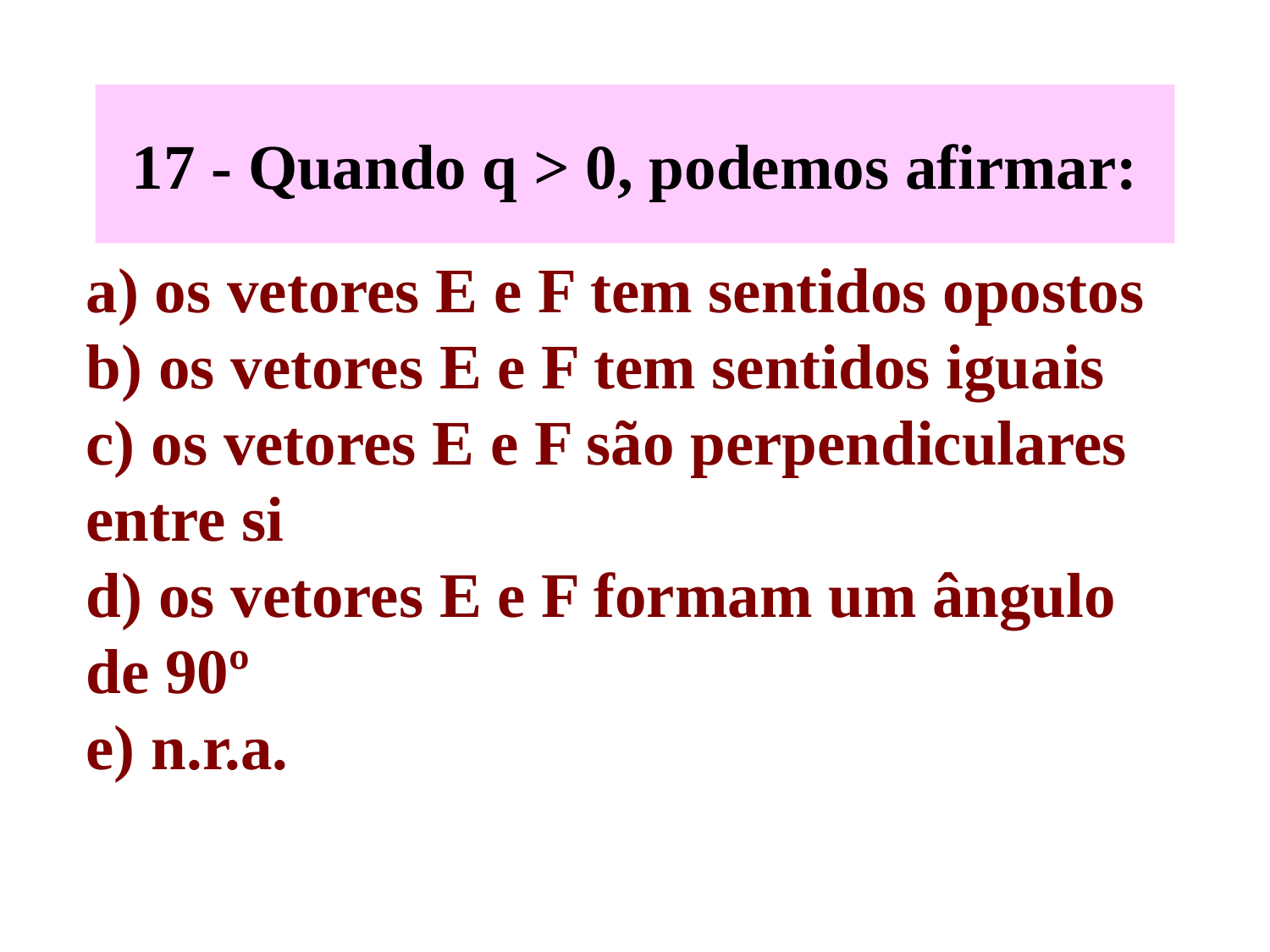

# 17 - Quando q > 0, podemos afirmar:
a) os vetores E e F tem sentidos opostos
b) os vetores E e F tem sentidos iguais
c) os vetores E e F são perpendiculares
entre si
d) os vetores E e F formam um ângulo
de 90º
e) n.r.a.